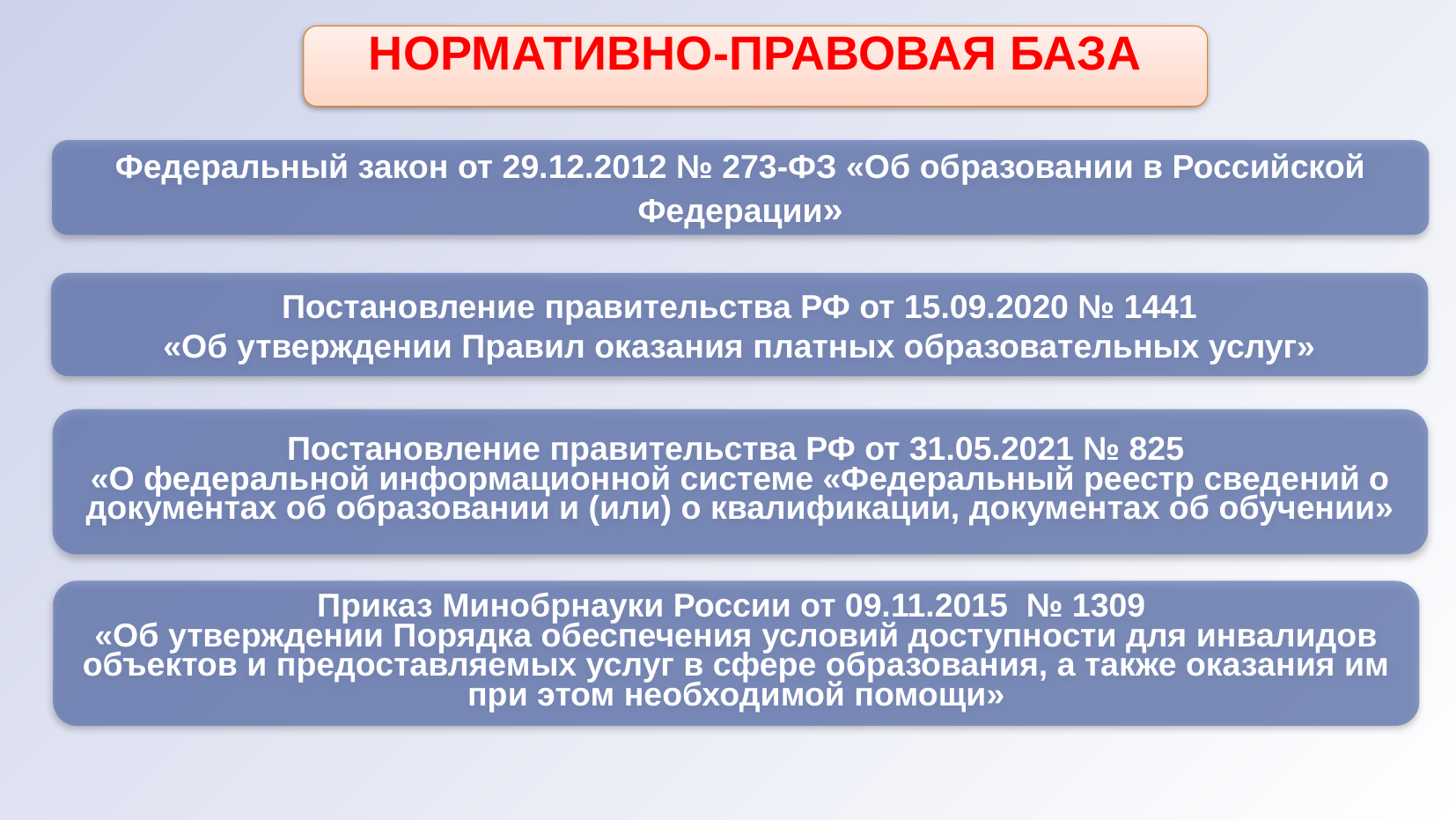

НОРМАТИВНО-ПРАВОВАЯ БАЗА

Федеральный закон от 29.12.2012 № 273-ФЗ «Об образовании в Российской Федерации»
Постановление правительства РФ от 15.09.2020 № 1441
«Об утверждении Правил оказания платных образовательных услуг»
Постановление правительства РФ от 31.05.2021 № 825
«О федеральной информационной системе «Федеральный реестр сведений о документах об образовании и (или) о квалификации, документах об обучении»
Приказ Минобрнауки России от 09.11.2015  № 1309
«Об утверждении Порядка обеспечения условий доступности для инвалидов объектов и предоставляемых услуг в сфере образования, а также оказания им при этом необходимой помощи»